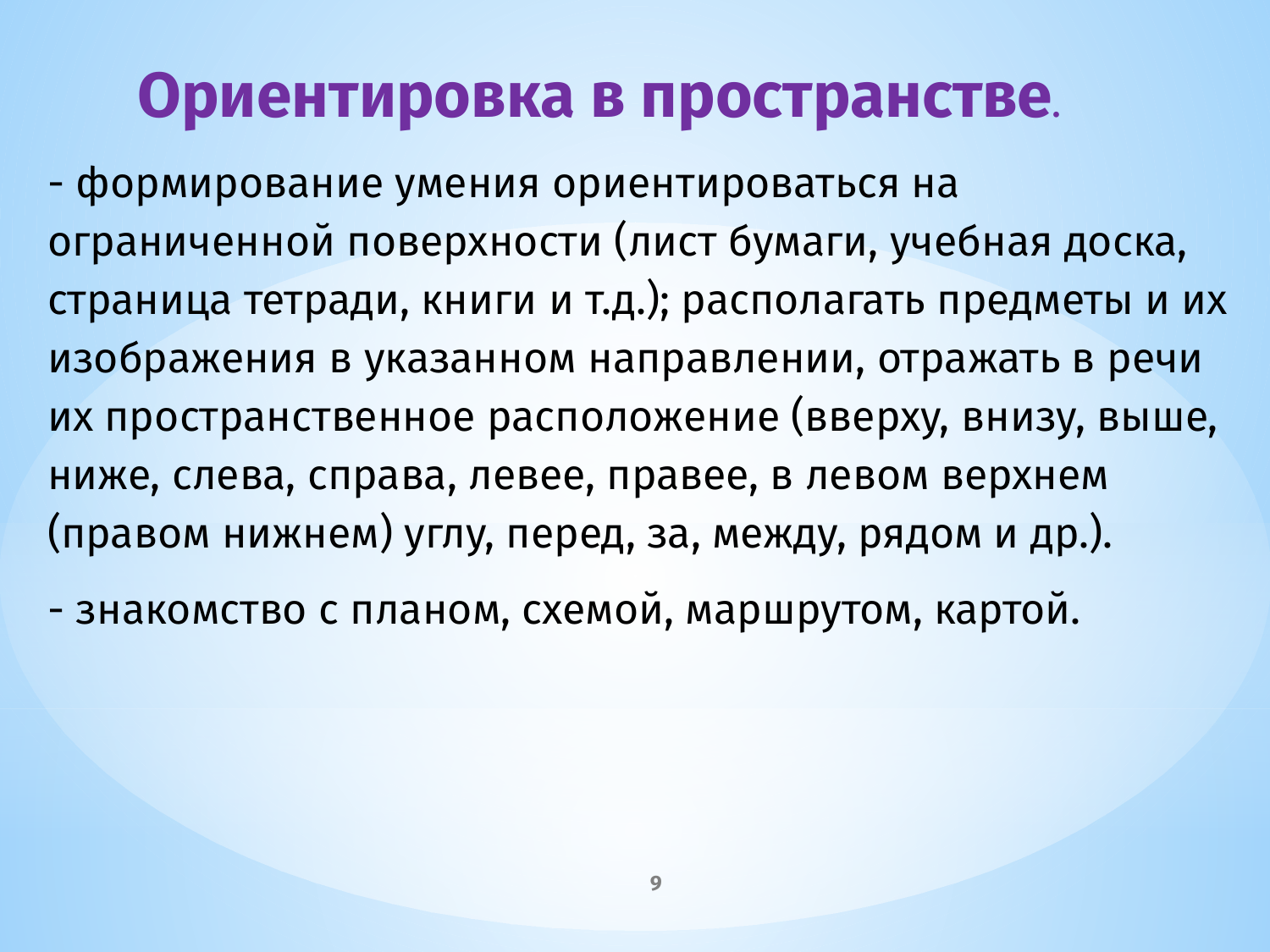

Ориентировка в пространстве.
- формирование умения ориентироваться на ограниченной поверхности (лист бумаги, учебная доска, страница тетради, книги и т.д.); располагать предметы и их изображения в указанном направлении, отражать в речи их пространственное расположение (вверху, внизу, выше, ниже, слева, справа, левее, правее, в левом верхнем (правом нижнем) углу, перед, за, между, рядом и др.).
- знакомство с планом, схемой, маршрутом, картой.
9